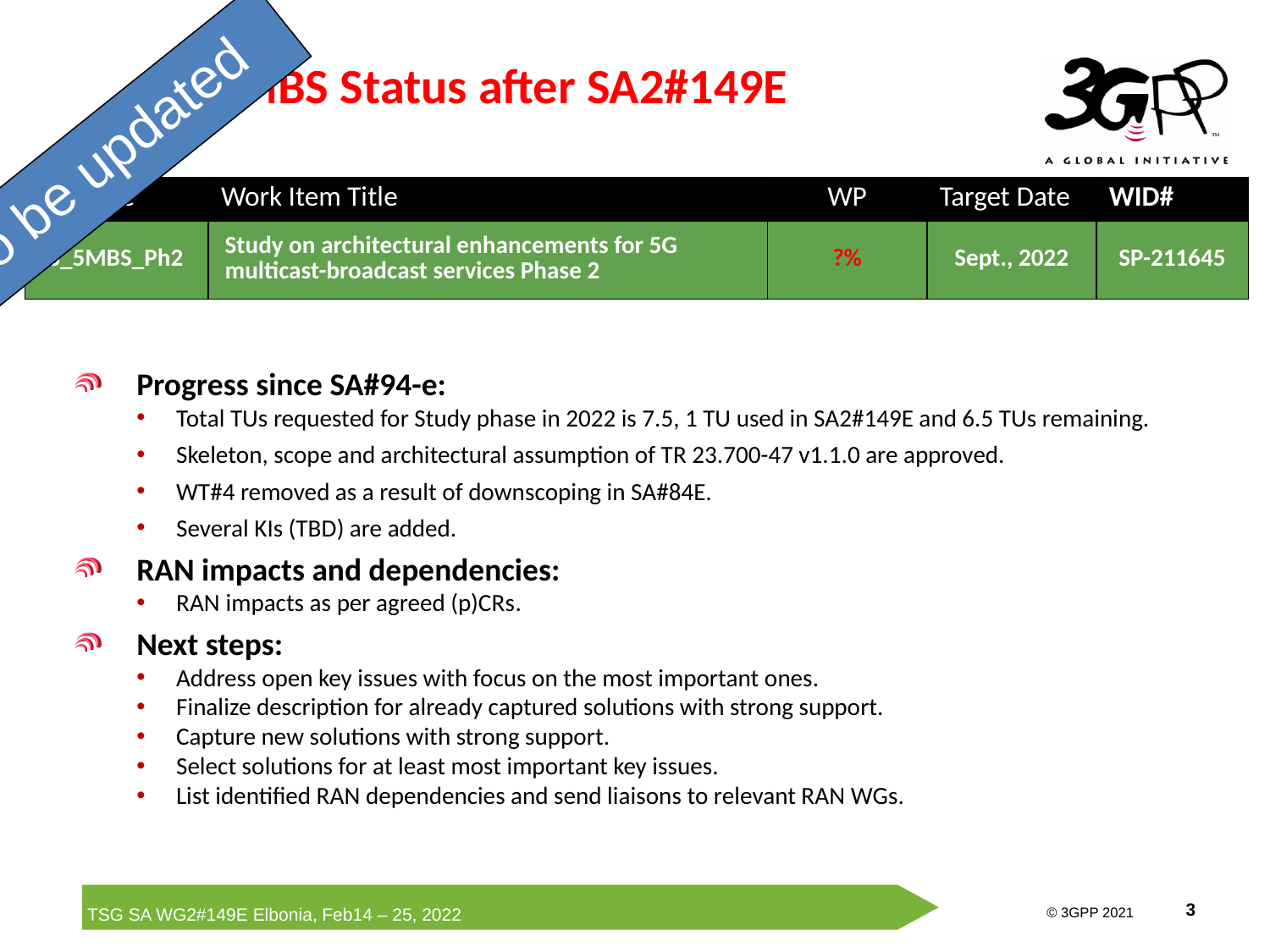

# 5MBS Status after SA2#149E
To be updated
| WI Code | Work Item Title | WP | Target Date | WID# |
| --- | --- | --- | --- | --- |
| FS\_5MBS\_Ph2 | Study on architectural enhancements for 5G multicast-broadcast services Phase 2 | ?% | Sept., 2022 | SP-211645 |
Progress since SA#94-e:
Total TUs requested for Study phase in 2022 is 7.5, 1 TU used in SA2#149E and 6.5 TUs remaining.
Skeleton, scope and architectural assumption of TR 23.700-47 v1.1.0 are approved.
WT#4 removed as a result of downscoping in SA#84E.
Several KIs (TBD) are added.
RAN impacts and dependencies:
RAN impacts as per agreed (p)CRs.
Next steps:
Address open key issues with focus on the most important ones.
Finalize description for already captured solutions with strong support.
Capture new solutions with strong support.
Select solutions for at least most important key issues.
List identified RAN dependencies and send liaisons to relevant RAN WGs.